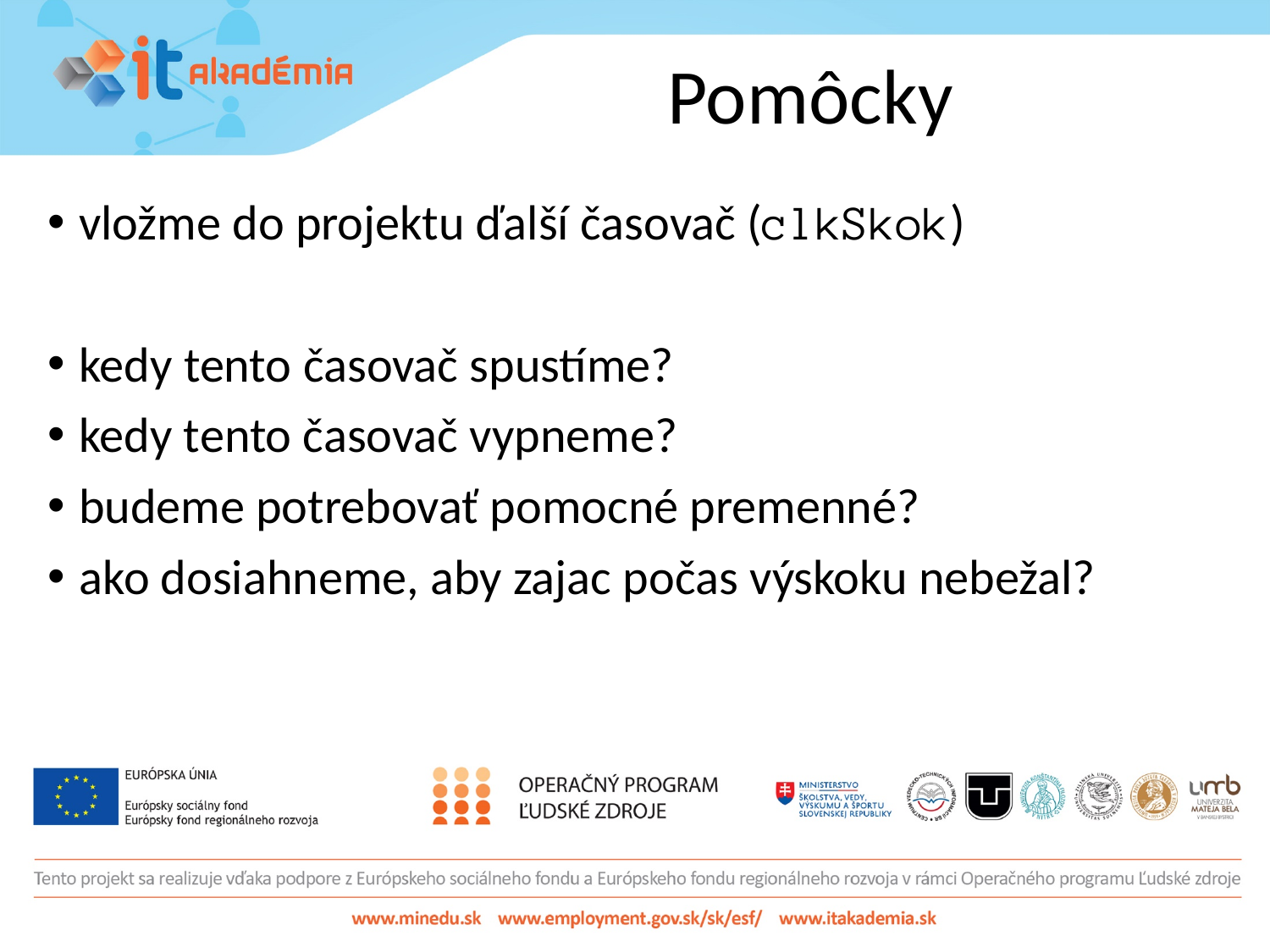

# Pomôcky
vložme do projektu ďalší časovač (clkSkok)

kedy tento časovač spustíme?
kedy tento časovač vypneme?
budeme potrebovať pomocné premenné?
ako dosiahneme, aby zajac počas výskoku nebežal?